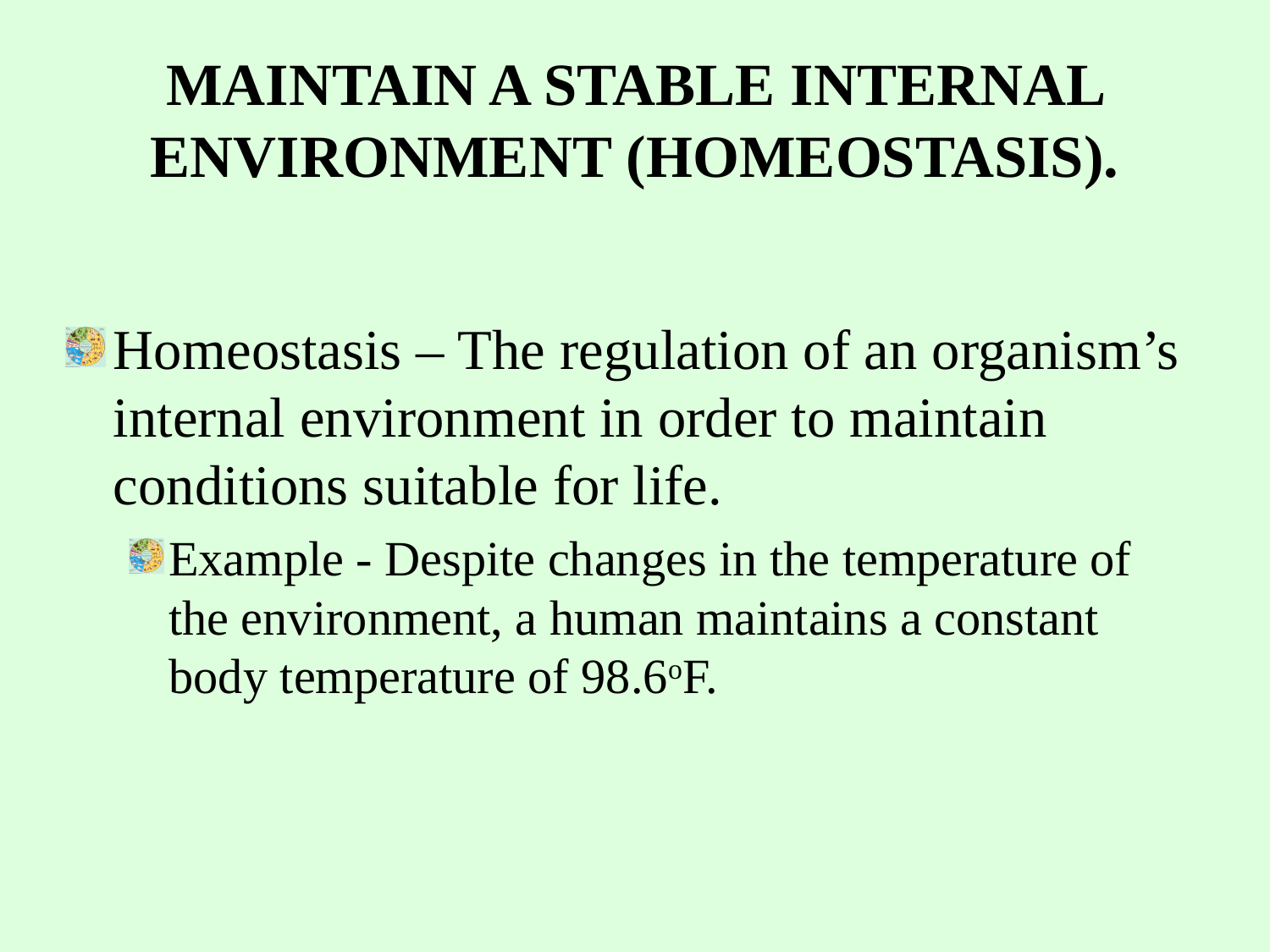

# MAINTAIN A STABLE INTERNAL ENVIRONMENT (HOMEOSTASIS).
Homeostasis – The regulation of an organism’s internal environment in order to maintain conditions suitable for life.
Example - Despite changes in the temperature of the environment, a human maintains a constant body temperature of 98.6oF.